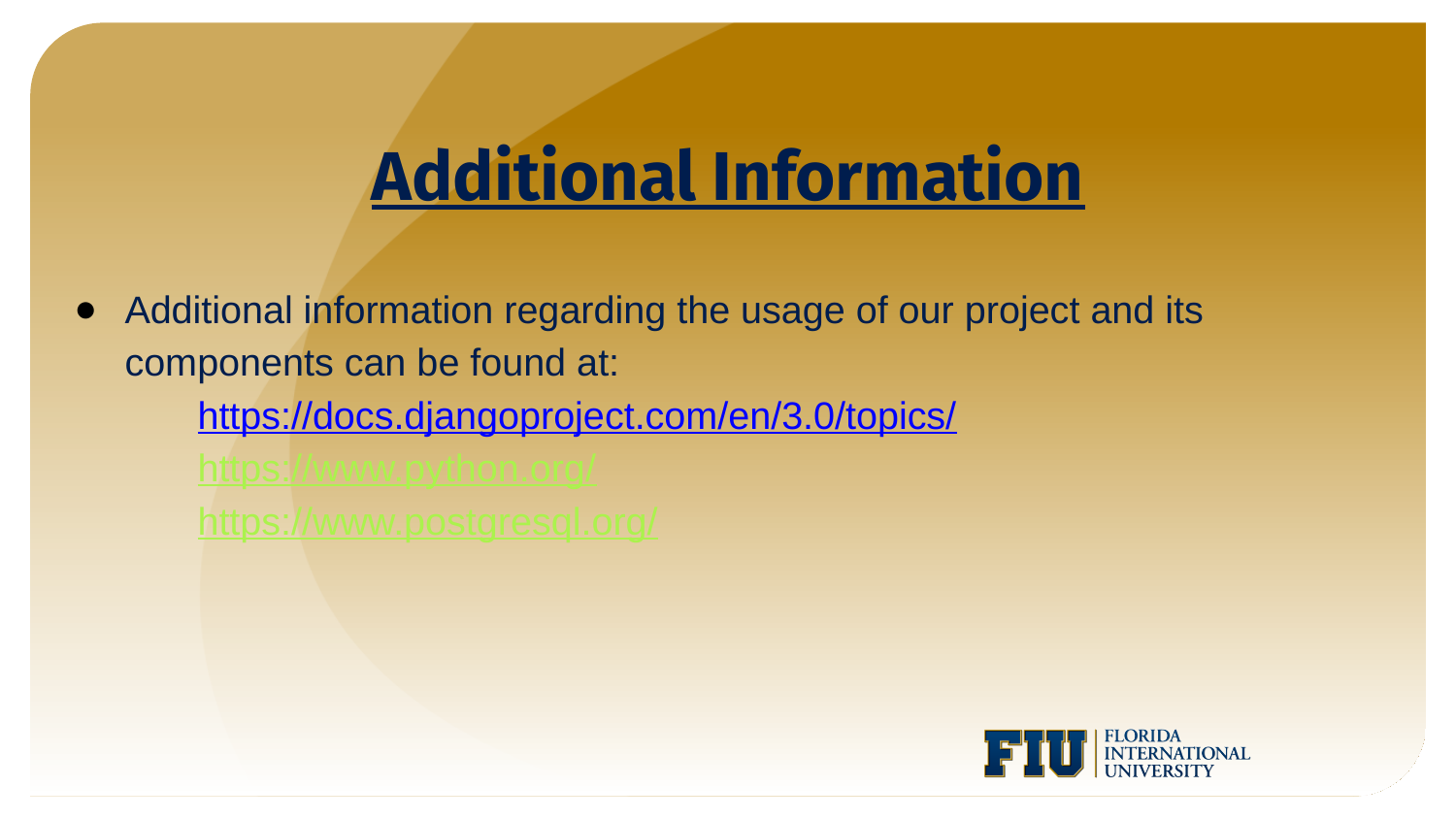

Additional Information
Additional information regarding the usage of our project and its components can be found at:
https://docs.djangoproject.com/en/3.0/topics/
https://www.python.org/
https://www.postgresql.org/